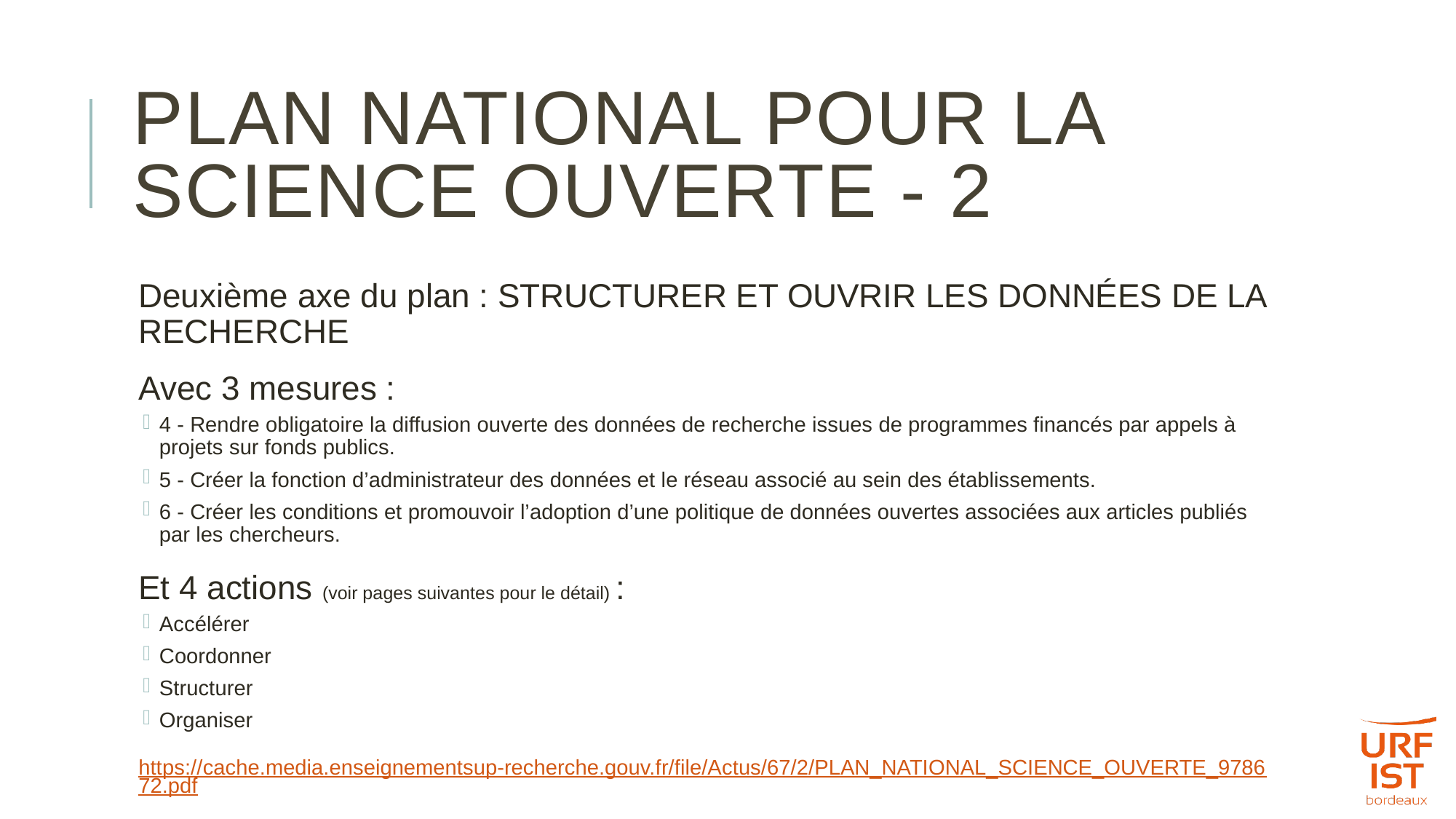

# Plan national pour la science ouverte - 2
Deuxième axe du plan : STRUCTURER ET OUVRIR LES DONNÉES DE LA RECHERCHE
Avec 3 mesures :
4 - Rendre obligatoire la diffusion ouverte des données de recherche issues de programmes financés par appels à projets sur fonds publics.
5 - Créer la fonction d’administrateur des données et le réseau associé au sein des établissements.
6 - Créer les conditions et promouvoir l’adoption d’une politique de données ouvertes associées aux articles publiés par les chercheurs.
Et 4 actions (voir pages suivantes pour le détail) :
Accélérer
Coordonner
Structurer
Organiser
https://cache.media.enseignementsup-recherche.gouv.fr/file/Actus/67/2/PLAN_NATIONAL_SCIENCE_OUVERTE_978672.pdf